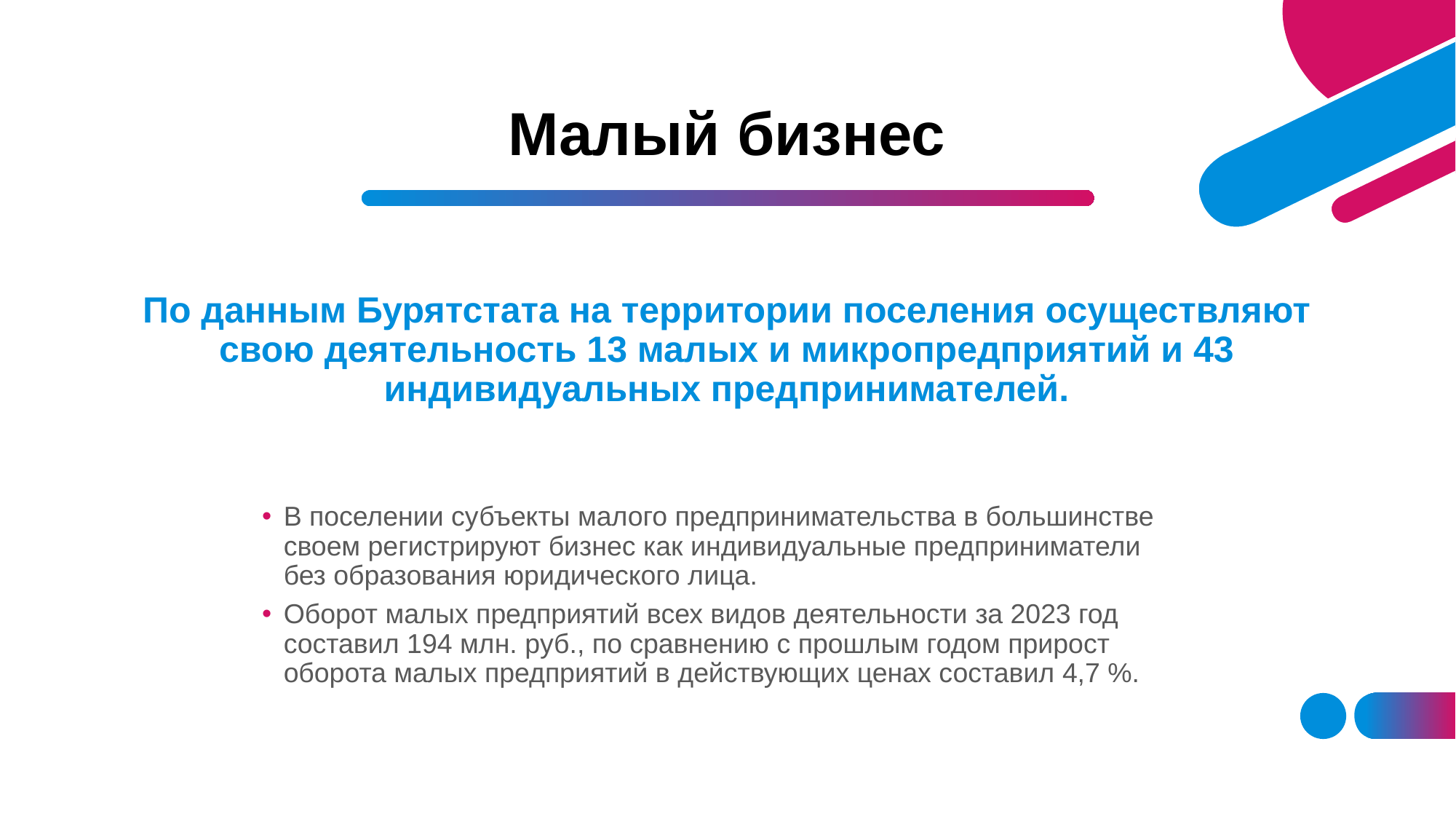

# Малый бизнес
По данным Бурятстата на территории поселения осуществляют свою деятельность 13 малых и микропредприятий и 43 индивидуальных предпринимателей.
1
В поселении субъекты малого предпринимательства в большинстве своем регистрируют бизнес как индивидуальные предприниматели без образования юридического лица.
Оборот малых предприятий всех видов деятельности за 2023 год составил 194 млн. руб., по сравнению с прошлым годом прирост оборота малых предприятий в действующих ценах составил 4,7 %.

1
1